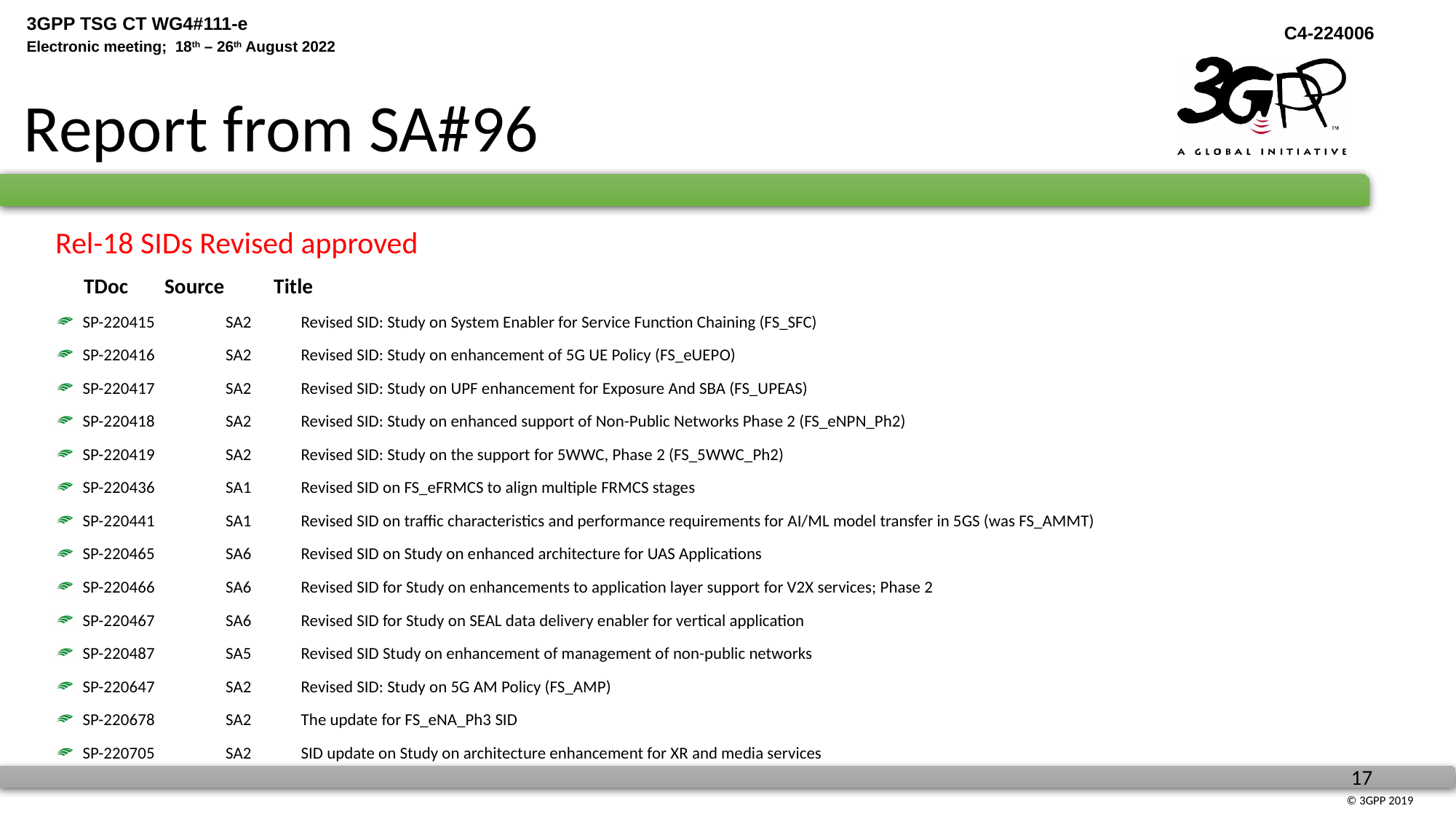

# Report from SA#96
Rel-18 SIDs Revised approved
      TDoc	Source	Title
SP-220415	SA2	Revised SID: Study on System Enabler for Service Function Chaining (FS_SFC)
SP-220416	SA2	Revised SID: Study on enhancement of 5G UE Policy (FS_eUEPO)
SP-220417	SA2	Revised SID: Study on UPF enhancement for Exposure And SBA (FS_UPEAS)
SP-220418	SA2	Revised SID: Study on enhanced support of Non-Public Networks Phase 2 (FS_eNPN_Ph2)
SP-220419	SA2	Revised SID: Study on the support for 5WWC, Phase 2 (FS_5WWC_Ph2)
SP-220436	SA1	Revised SID on FS_eFRMCS to align multiple FRMCS stages
SP-220441	SA1	Revised SID on traffic characteristics and performance requirements for AI/ML model transfer in 5GS (was FS_AMMT)
SP-220465	SA6	Revised SID on Study on enhanced architecture for UAS Applications
SP-220466	SA6	Revised SID for Study on enhancements to application layer support for V2X services; Phase 2
SP-220467	SA6	Revised SID for Study on SEAL data delivery enabler for vertical application
SP-220487	SA5	Revised SID Study on enhancement of management of non-public networks
SP-220647	SA2	Revised SID: Study on 5G AM Policy (FS_AMP)
SP-220678 	SA2	The update for FS_eNA_Ph3 SID
SP-220705	SA2	SID update on Study on architecture enhancement for XR and media services